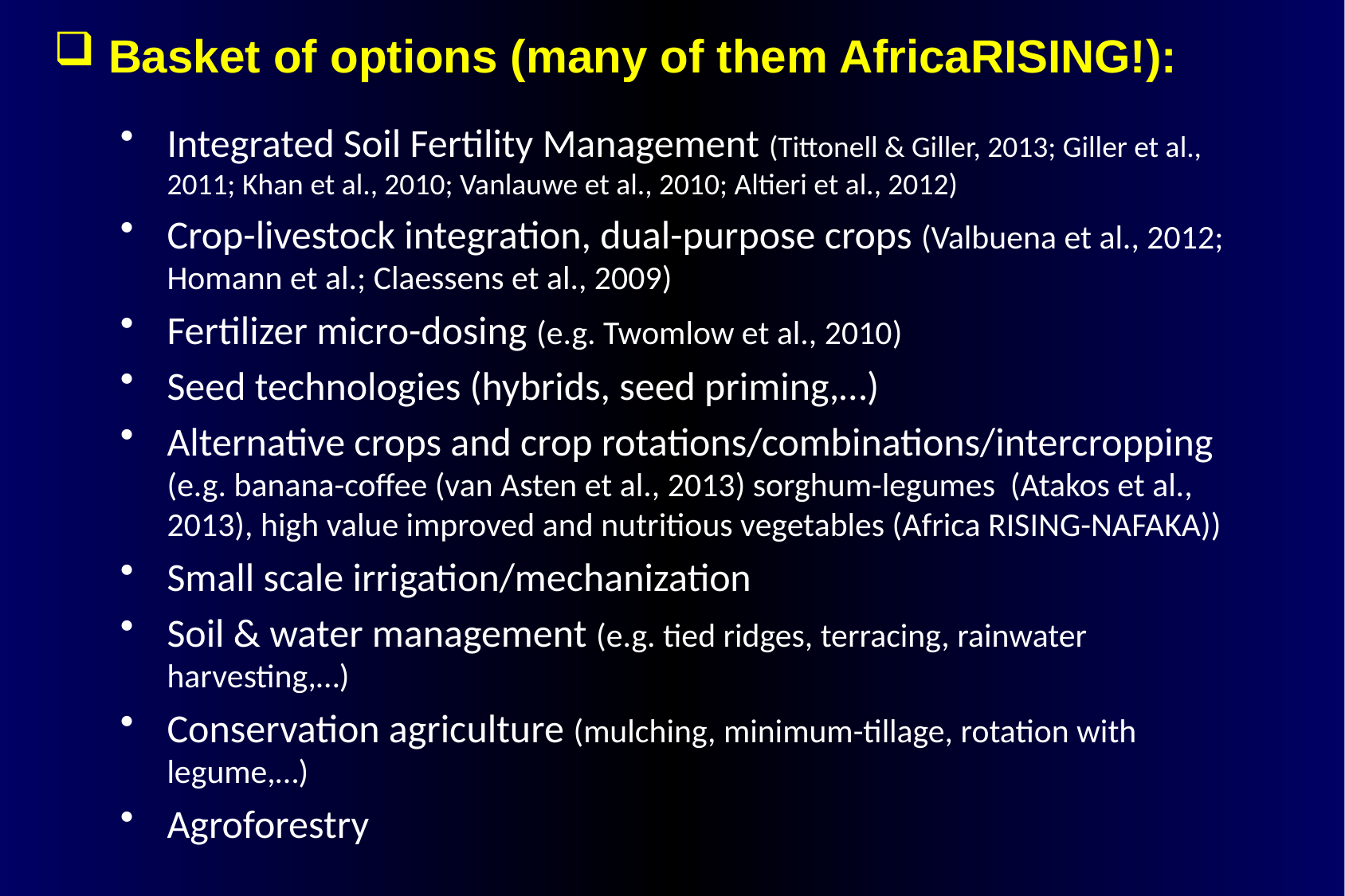

Basket of options (many of them AfricaRISING!):
Integrated Soil Fertility Management (Tittonell & Giller, 2013; Giller et al., 2011; Khan et al., 2010; Vanlauwe et al., 2010; Altieri et al., 2012)
Crop-livestock integration, dual-purpose crops (Valbuena et al., 2012; Homann et al.; Claessens et al., 2009)
Fertilizer micro-dosing (e.g. Twomlow et al., 2010)
Seed technologies (hybrids, seed priming,…)
Alternative crops and crop rotations/combinations/intercropping (e.g. banana-coffee (van Asten et al., 2013) sorghum-legumes  (Atakos et al., 2013), high value improved and nutritious vegetables (Africa RISING-NAFAKA))
Small scale irrigation/mechanization
Soil & water management (e.g. tied ridges, terracing, rainwater harvesting,…)
Conservation agriculture (mulching, minimum-tillage, rotation with legume,…)
Agroforestry